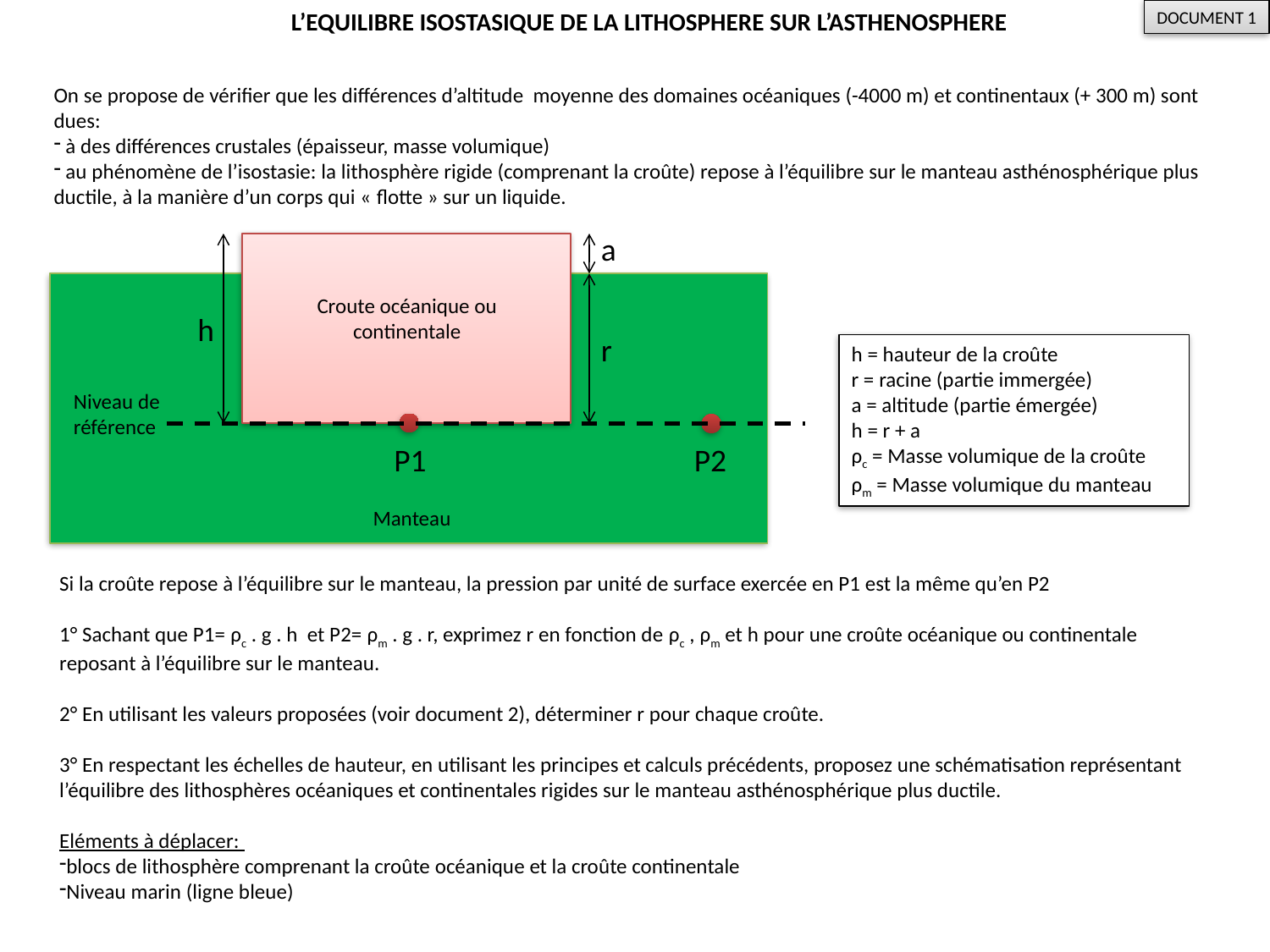

L’EQUILIBRE ISOSTASIQUE DE LA LITHOSPHERE SUR L’ASTHENOSPHERE
DOCUMENT 1
On se propose de vérifier que les différences d’altitude  moyenne des domaines océaniques (-4000 m) et continentaux (+ 300 m) sont dues:
 à des différences crustales (épaisseur, masse volumique)
 au phénomène de l’isostasie: la lithosphère rigide (comprenant la croûte) repose à l’équilibre sur le manteau asthénosphérique plus ductile, à la manière d’un corps qui « flotte » sur un liquide.
a

Croute océanique ou continentale
h
r

P1
P2
Manteau
h = hauteur de la croûte
r = racine (partie immergée)
a = altitude (partie émergée)
h = r + a
ρc = Masse volumique de la croûte
ρm = Masse volumique du manteau
Niveau de référence
Si la croûte repose à l’équilibre sur le manteau, la pression par unité de surface exercée en P1 est la même qu’en P2

1° Sachant que P1= ρc . g . h  et P2= ρm . g . r, exprimez r en fonction de ρc , ρm et h pour une croûte océanique ou continentale reposant à l’équilibre sur le manteau.

2° En utilisant les valeurs proposées (voir document 2), déterminer r pour chaque croûte.

3° En respectant les échelles de hauteur, en utilisant les principes et calculs précédents, proposez une schématisation représentant l’équilibre des lithosphères océaniques et continentales rigides sur le manteau asthénosphérique plus ductile.

Eléments à déplacer:
blocs de lithosphère comprenant la croûte océanique et la croûte continentale
Niveau marin (ligne bleue)